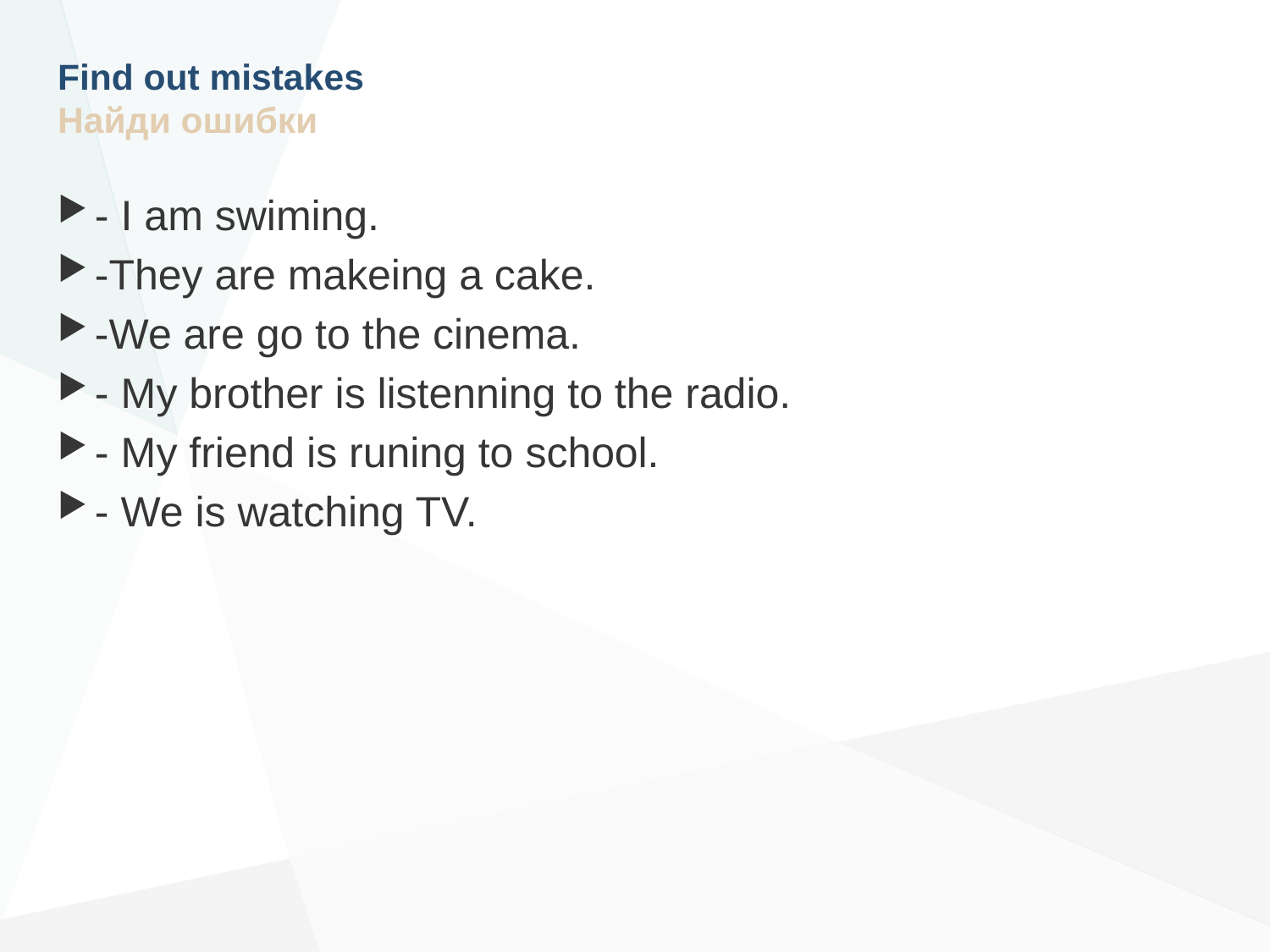

# Find out mistakes Найди ошибки
- I am swiming.
-They are makeing a cake.
-We are go to the cinema.
- My brother is listenning to the radio.
- My friend is runing to school.
- We is watching TV.